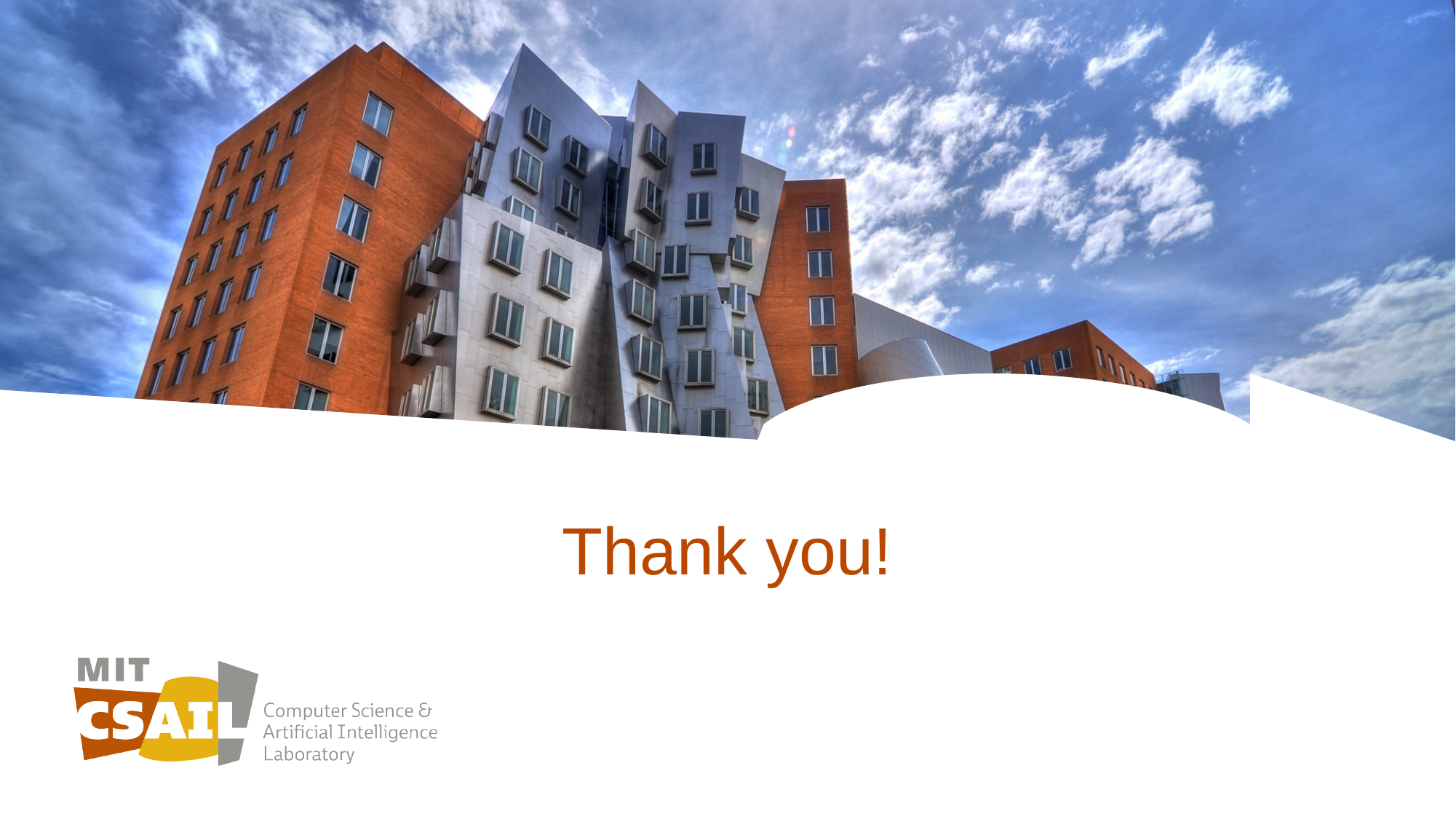

# Thank you!
© 2019 Name Last name, MIT CSAIL